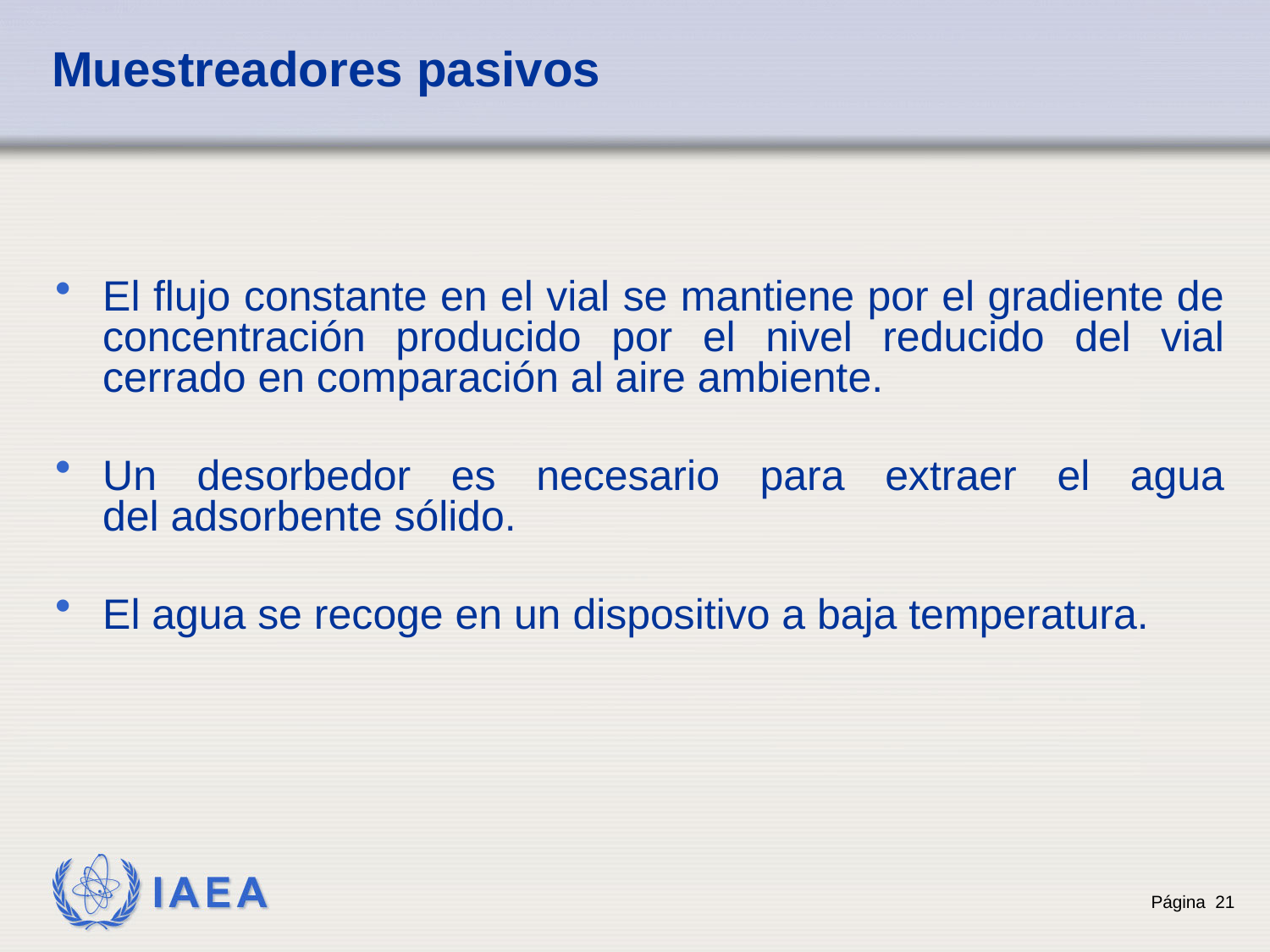

# Muestreadores pasivos

El flujo constante en el vial se mantiene por el gradiente de concentración producido por el nivel reducido del vial cerrado en comparación al aire ambiente.

Un desorbedor es necesario para extraer el agua del adsorbente sólido.

El agua se recoge en un dispositivo a baja temperatura.

Página  21